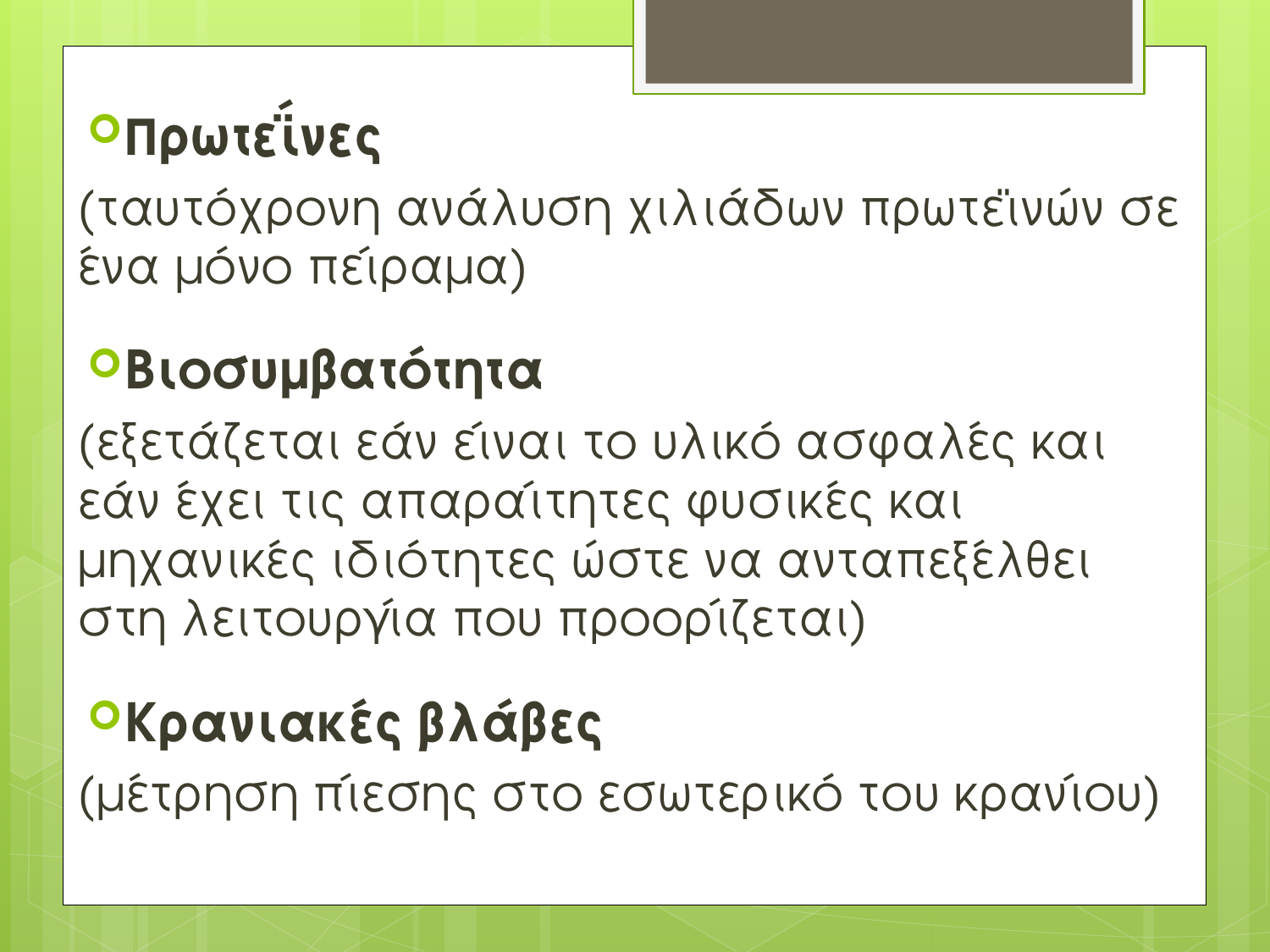

Πρωτεΐνες
(ταυτόχρονη ανάλυση χιλιάδων πρωτεϊνών σε ένα μόνο πείραμα)
Βιοσυμβατότητα
(εξετάζεται εάν είναι το υλικό ασφαλές και εάν έχει τις απαραίτητες φυσικές και μηχανικές ιδιότητες ώστε να ανταπεξέλθει στη λειτουργία που προορίζεται)
Κρανιακές βλάβες
(μέτρηση πίεσης στο εσωτερικό του κρανίου)